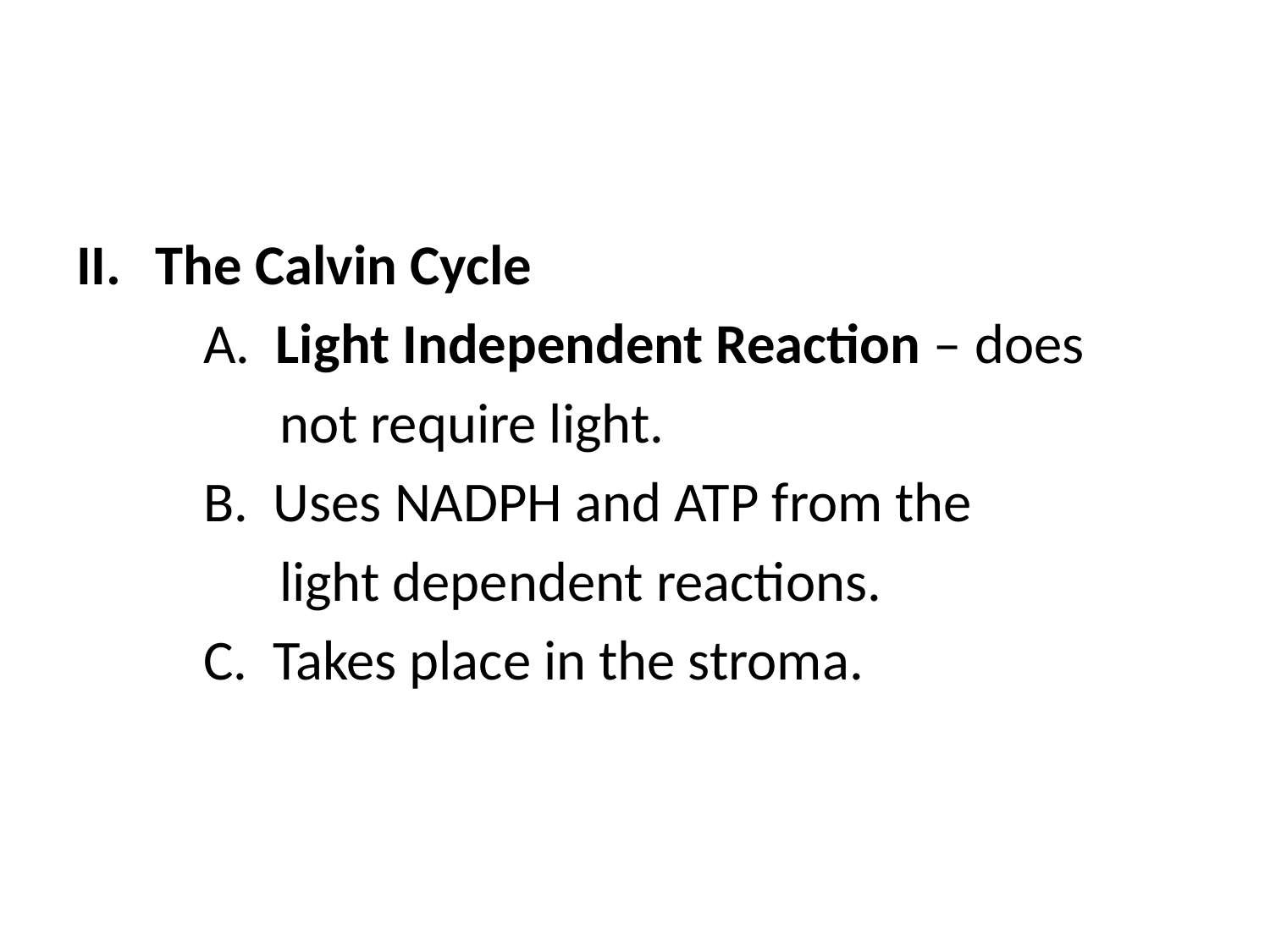

#
The Calvin Cycle
	A.  Light Independent Reaction – does
	      not require light.
	B.  Uses NADPH and ATP from the
	      light dependent reactions.
	C.  Takes place in the stroma.